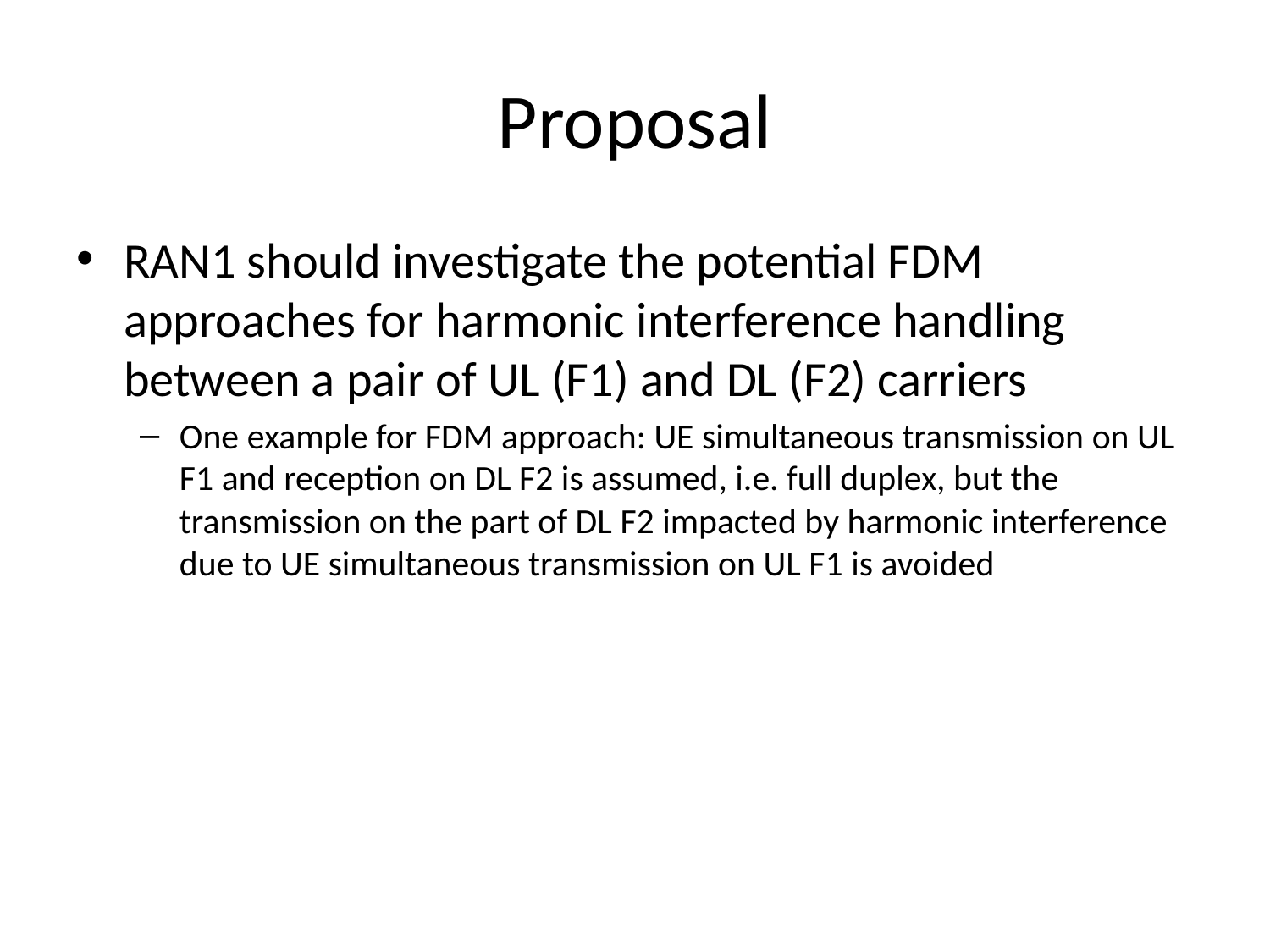

# Proposal
RAN1 should investigate the potential FDM approaches for harmonic interference handling between a pair of UL (F1) and DL (F2) carriers
One example for FDM approach: UE simultaneous transmission on UL F1 and reception on DL F2 is assumed, i.e. full duplex, but the transmission on the part of DL F2 impacted by harmonic interference due to UE simultaneous transmission on UL F1 is avoided